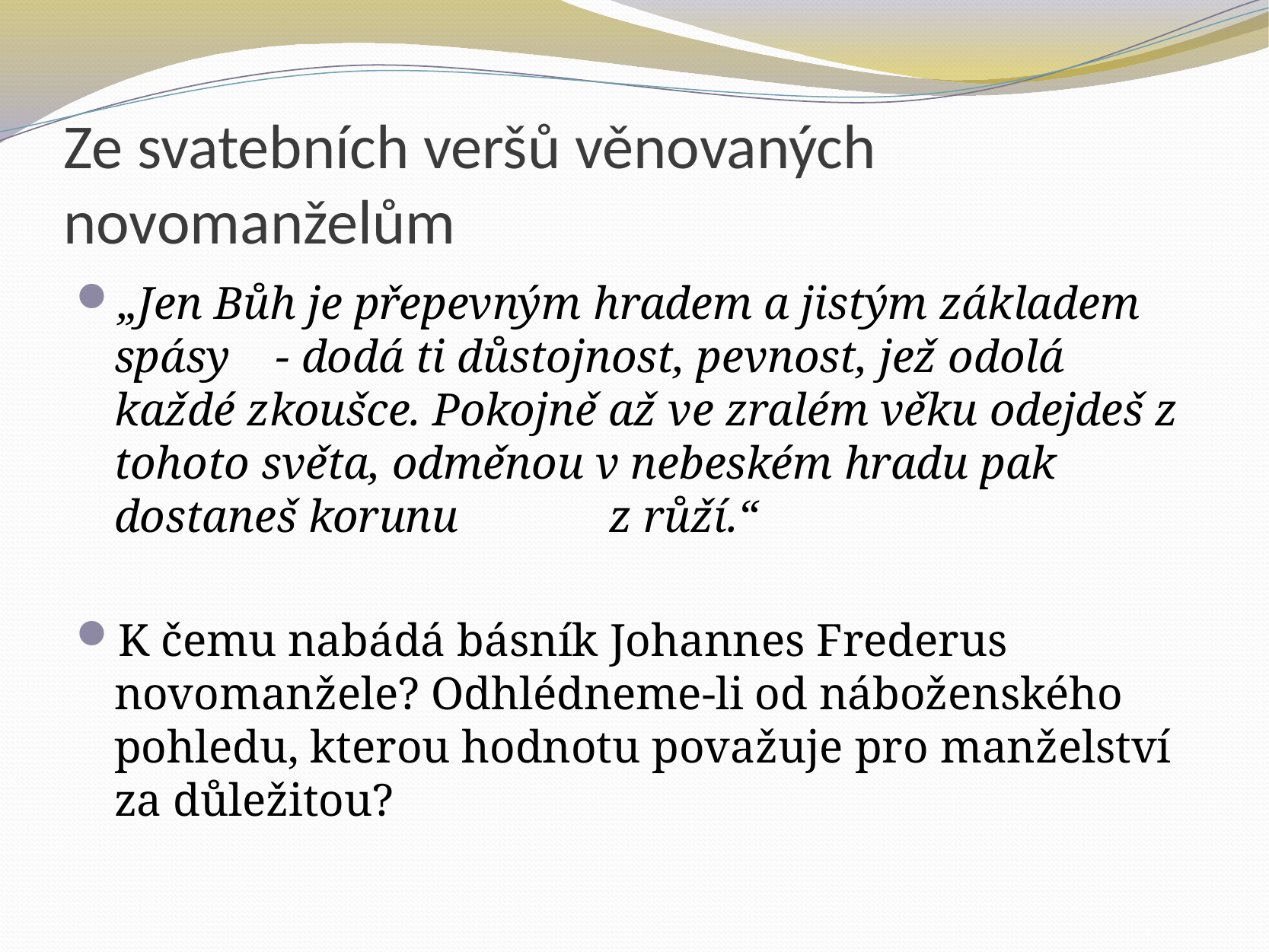

# Ze svatebních veršů věnovaných novomanželům
„Jen Bůh je přepevným hradem a jistým základem spásy    - dodá ti důstojnost, pevnost, jež odolá každé zkoušce. Pokojně až ve zralém věku odejdeš z tohoto světa, odměnou v nebeském hradu pak dostaneš korunu             z růží.“

K čemu nabádá básník Johannes Frederus novomanžele? Odhlédneme-li od náboženského pohledu, kterou hodnotu považuje pro manželství za důležitou?